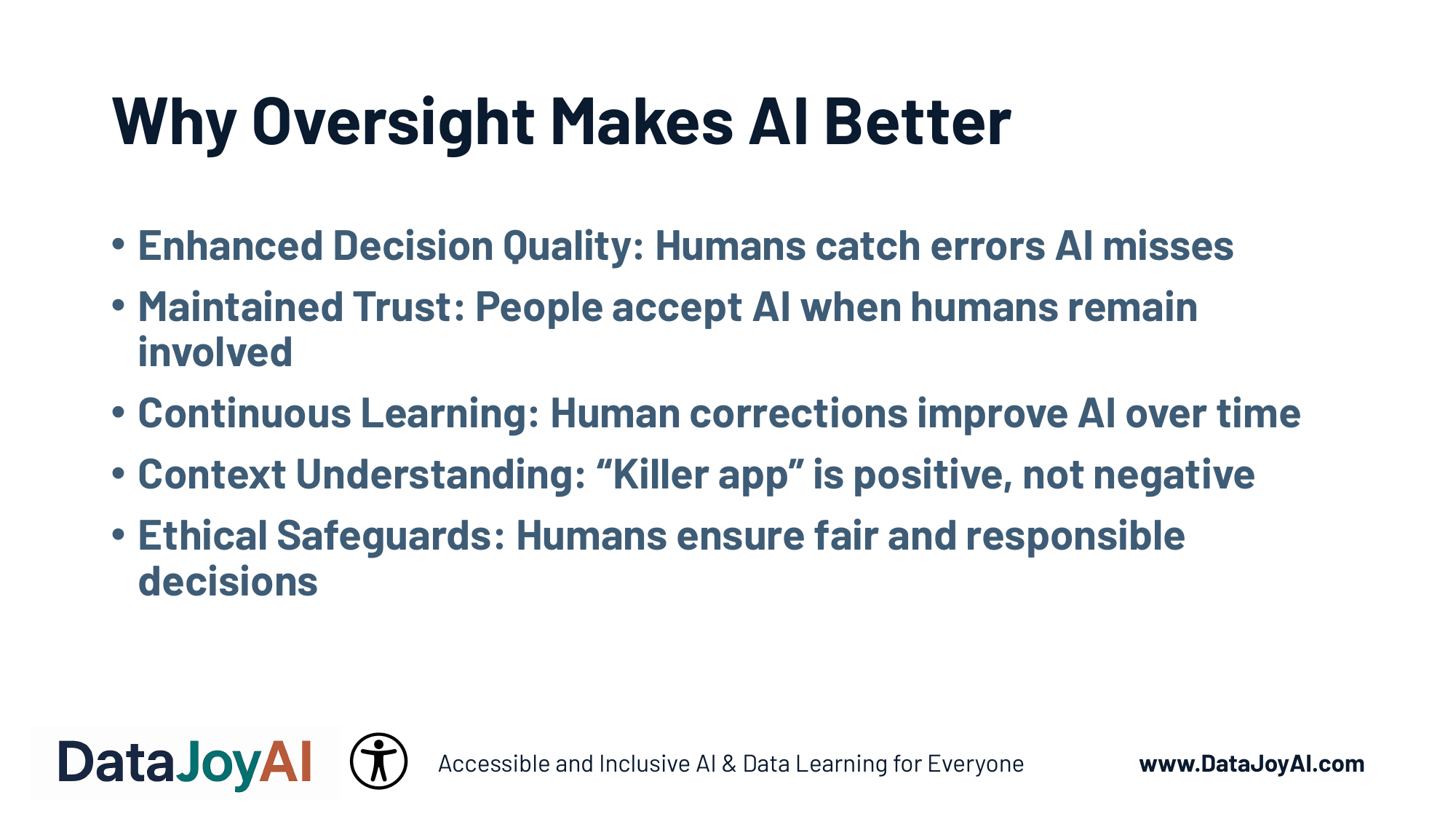

# Why Oversight Makes AI Better
Enhanced Decision Quality: Humans catch errors AI misses
Maintained Trust: People accept AI when humans remain involved
Continuous Learning: Human corrections improve AI over time
Context Understanding: “Killer app” is positive, not negative
Ethical Safeguards: Humans ensure fair and responsible decisions